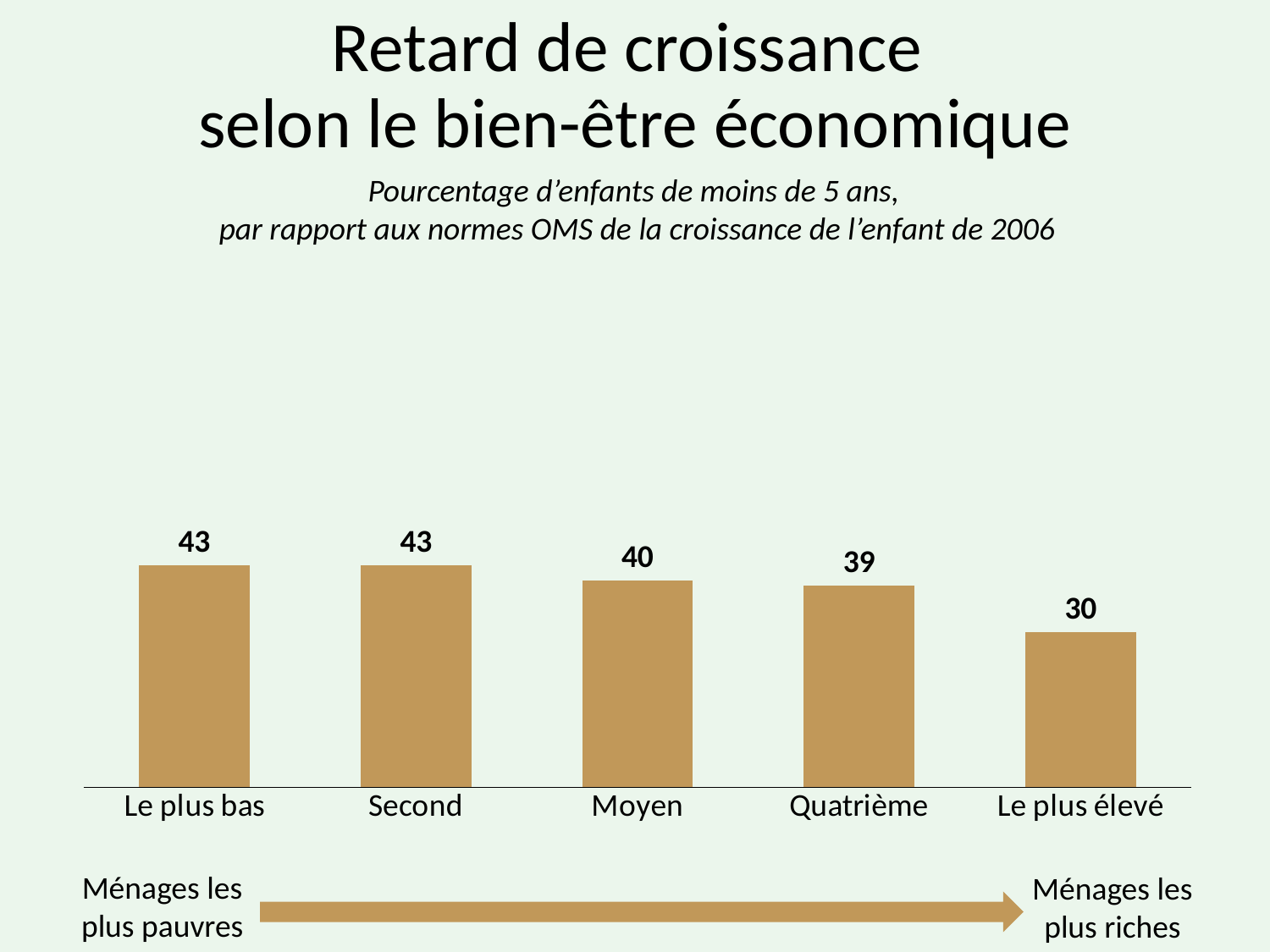

# Retard de croissance selon le bien-être économique
Pourcentage d’enfants de moins de 5 ans,
par rapport aux normes OMS de la croissance de l’enfant de 2006

### Chart

| Category | Series 1 |
|---|---|
| Le plus bas | 43.0 |
| Second | 43.0 |
| Moyen | 40.0 |
| Quatrième | 39.0 |
| Le plus élevé | 30.0 |
Ménages les plus pauvres
Ménages les plus riches